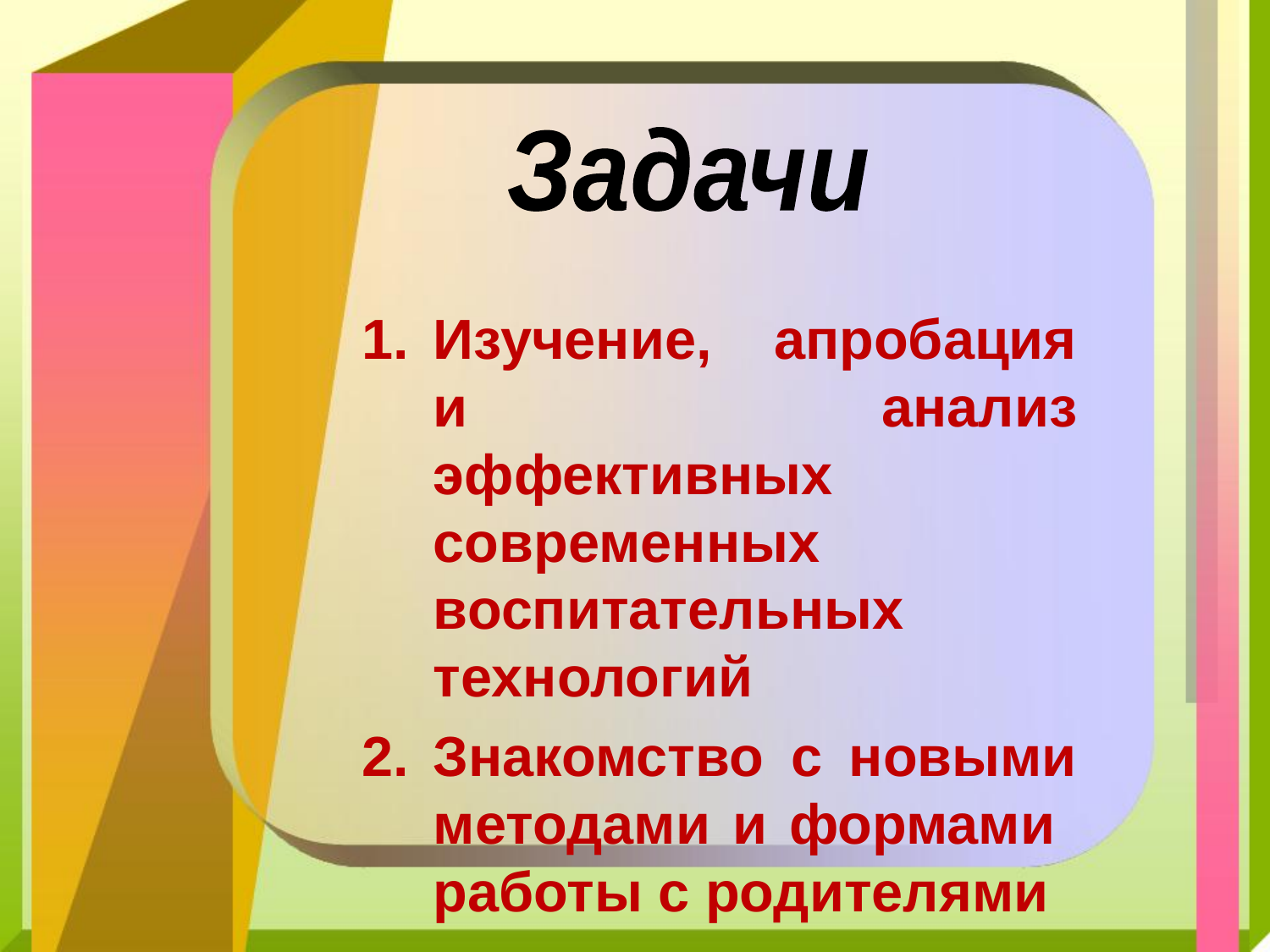

Задачи
Изучение, апробация и анализ эффективных современных воспитательных технологий
Знакомство с новыми методами и формами  работы с родителями